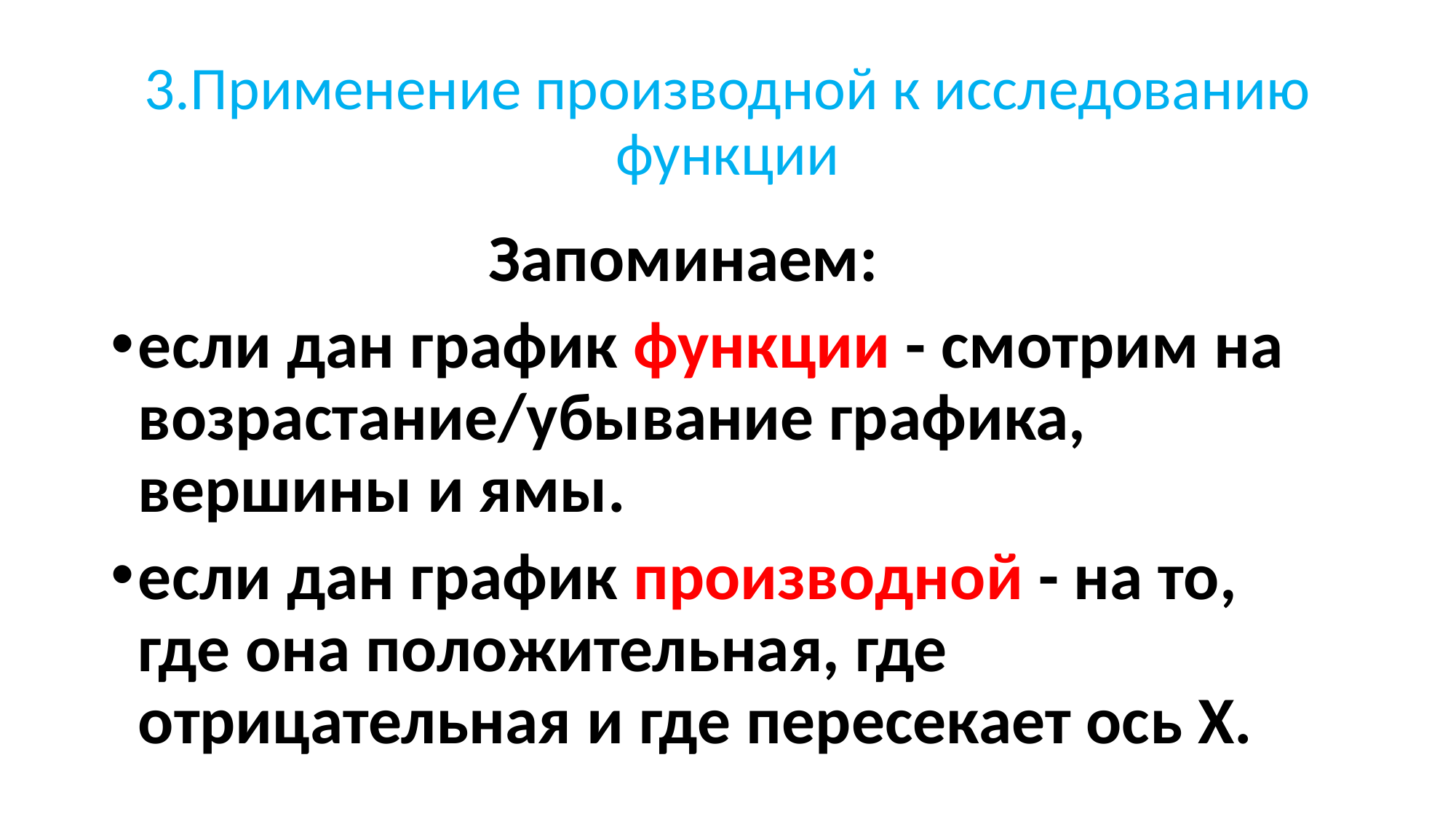

# 3.Применение производной к исследованию функции
                         Запоминаем:
если дан график функции - смотрим на возрастание/убывание графика, вершины и ямы.
если дан график производной - на то, где она положительная, где отрицательная и где пересекает ось Х.